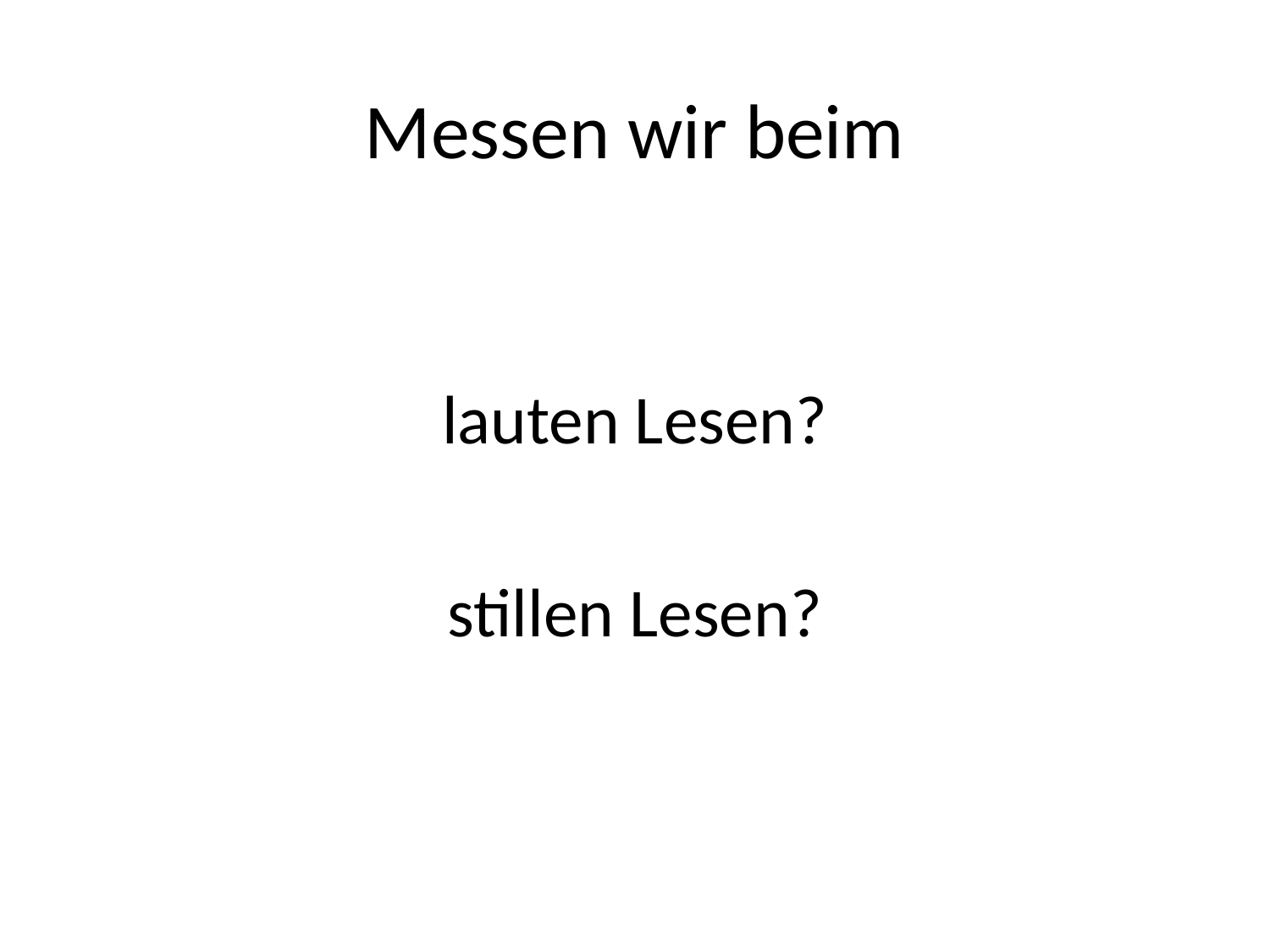

# Messen wir beim

lauten Lesen?

stillen Lesen?